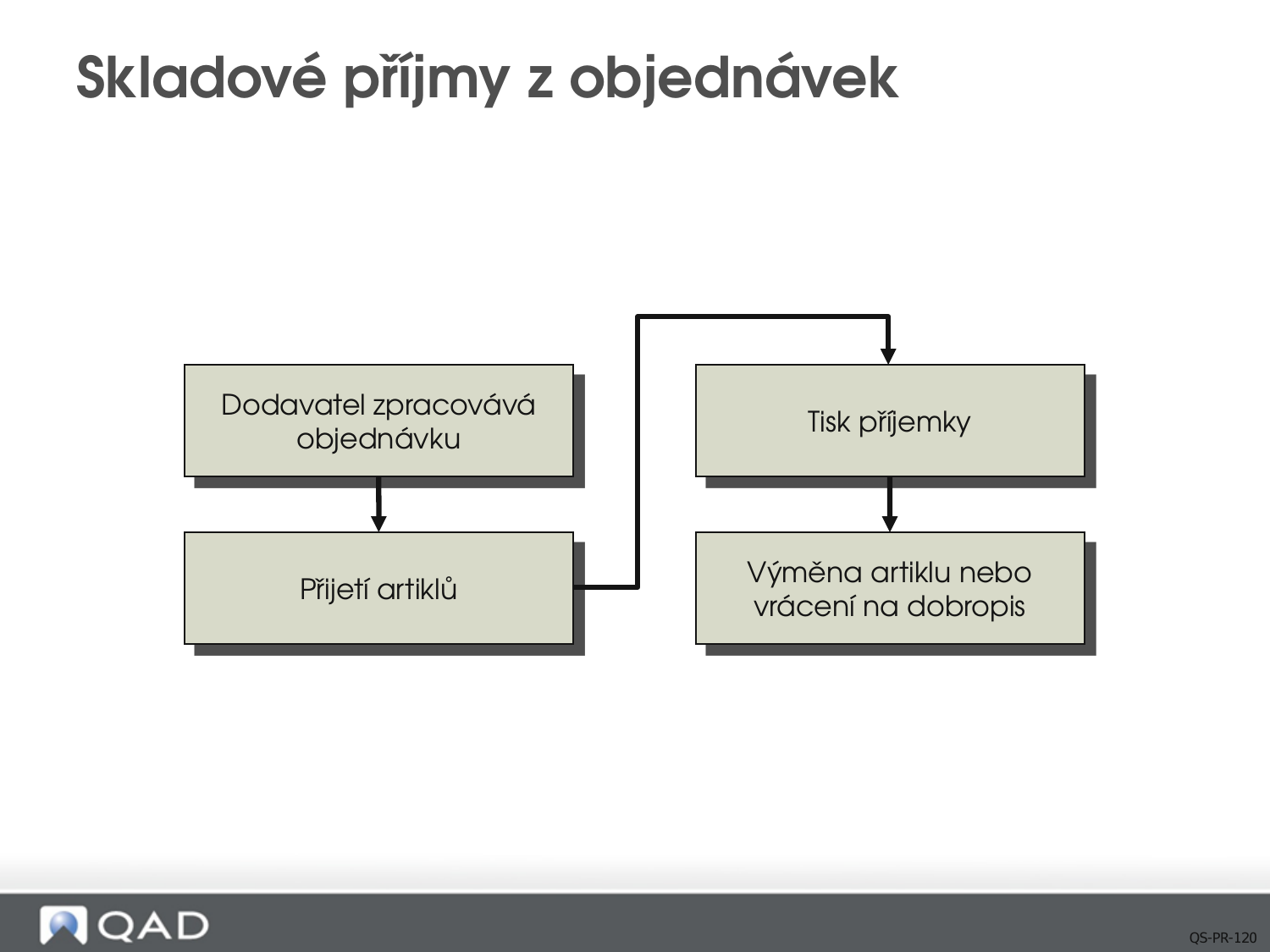

# Skladové příjmy z objednávek

Dodavatel zpracovává
objednávku
Tisk příjemky

Přijetí artiklů
Výměna artiklu nebo vrácení na dobropis
QS-PR-120